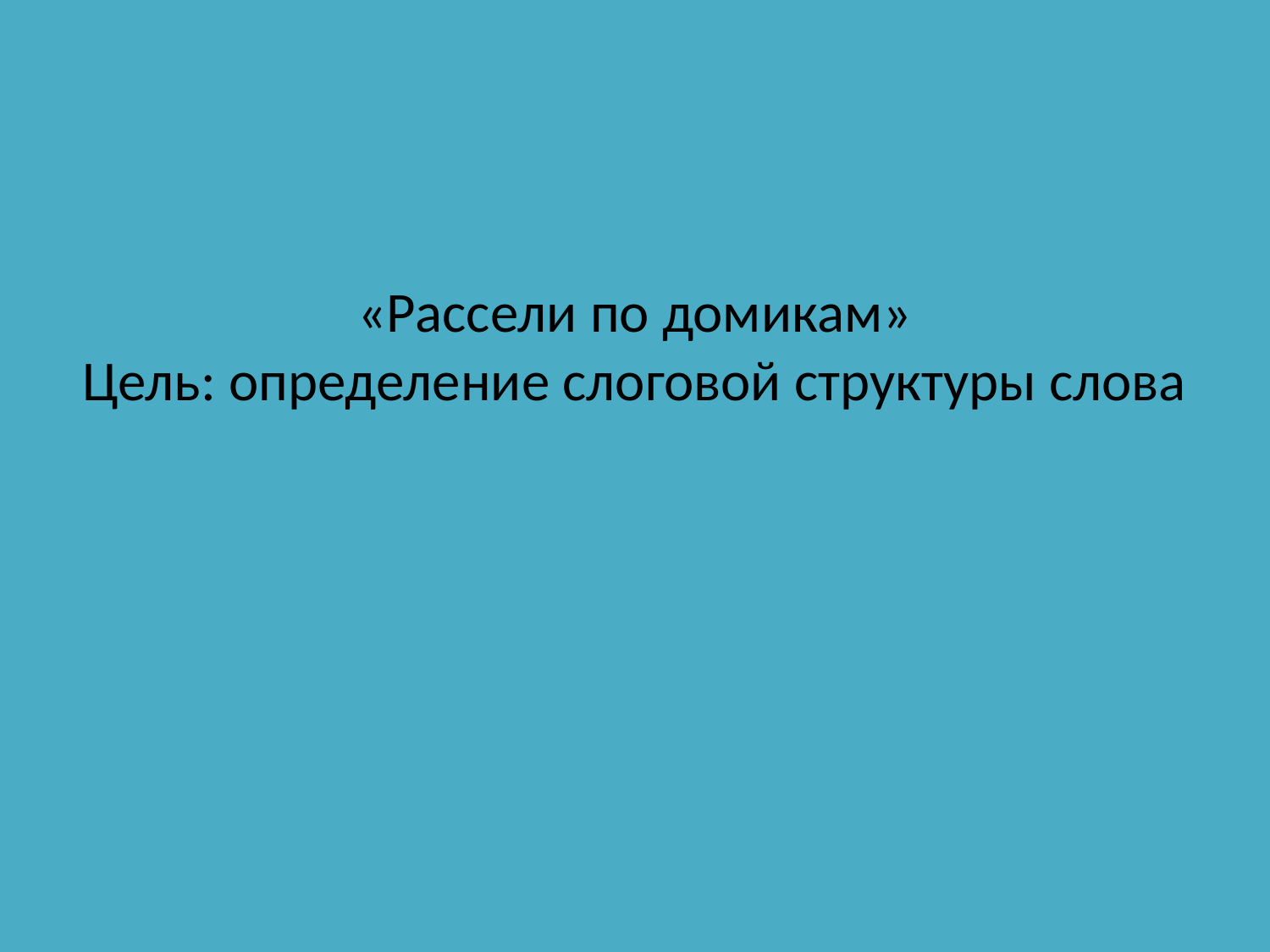

# «Рассели по домикам» Цель: определение слоговой структуры слова